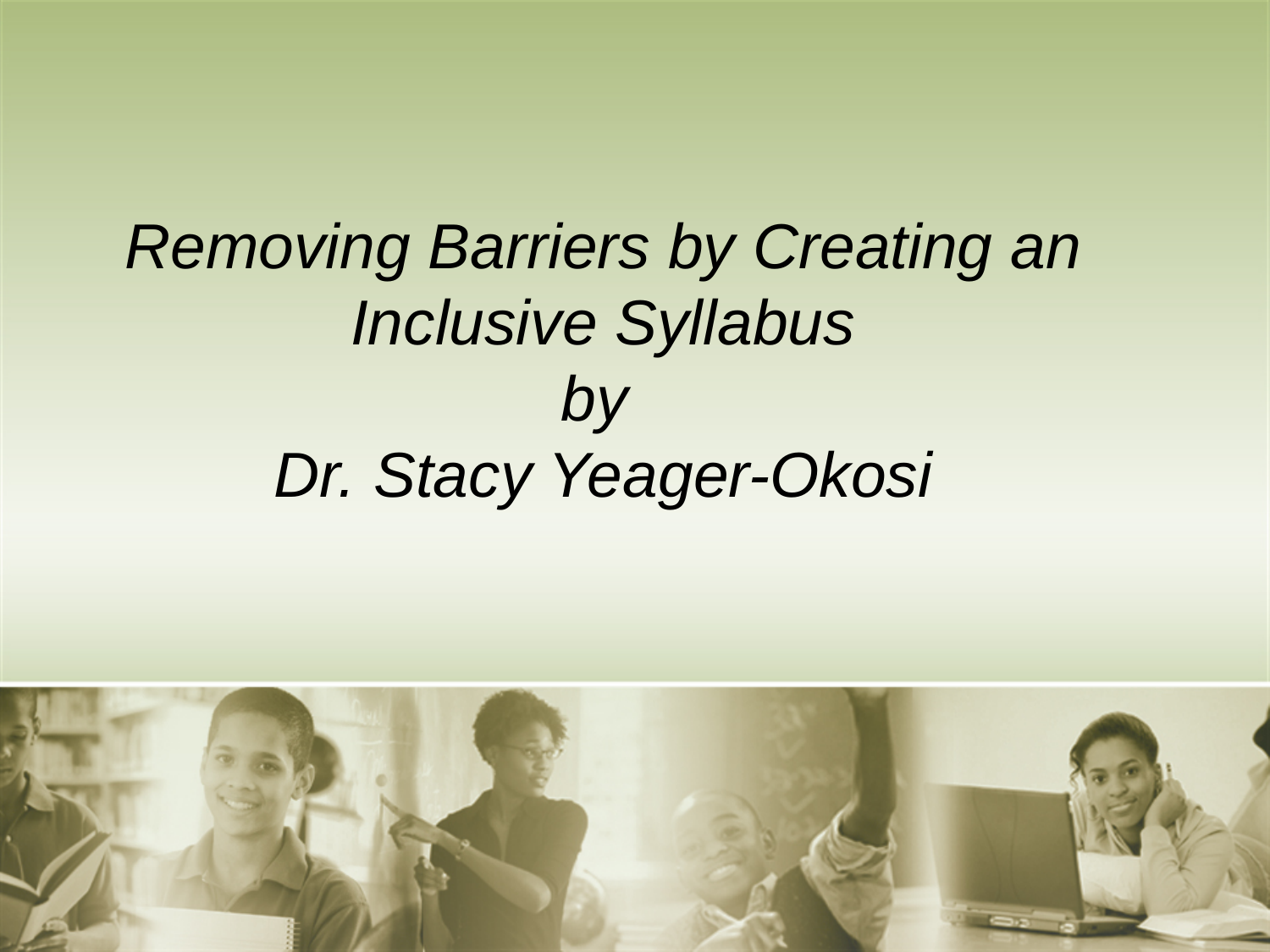

# Removing Barriers by Creating an Inclusive Syllabus by Dr. Stacy Yeager-Okosi